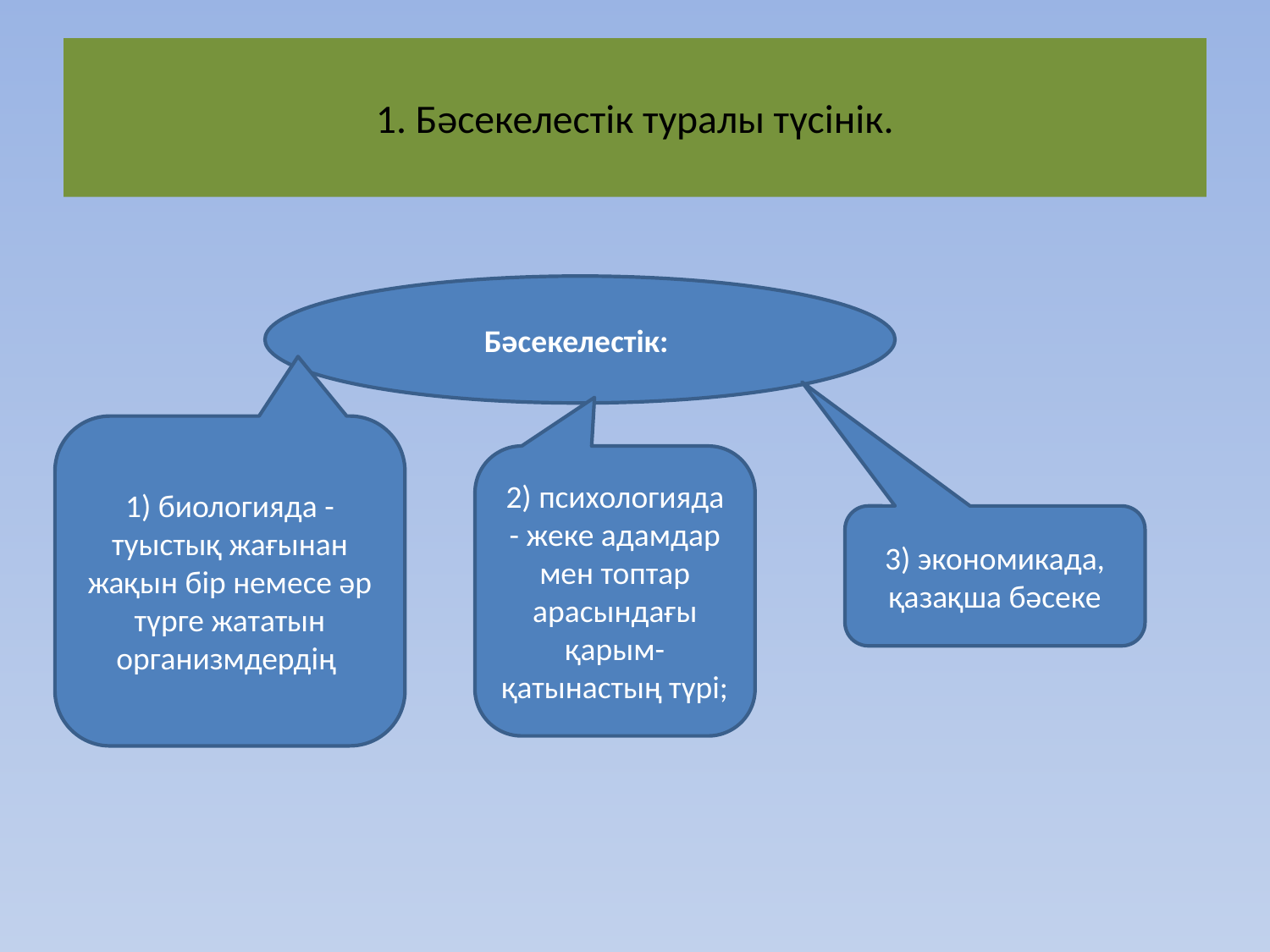

# 1. Бәсекелестік туралы түсінік.

Бәсекелестік:
1) биологияда - туыстық жағынан жақын бір немесе әр түрге жататын организмдердің
2) психологияда - жеке адамдар мен топтар арасындағы қарым-қатынастың түрі;
3) экономикада, қазақша бәсеке